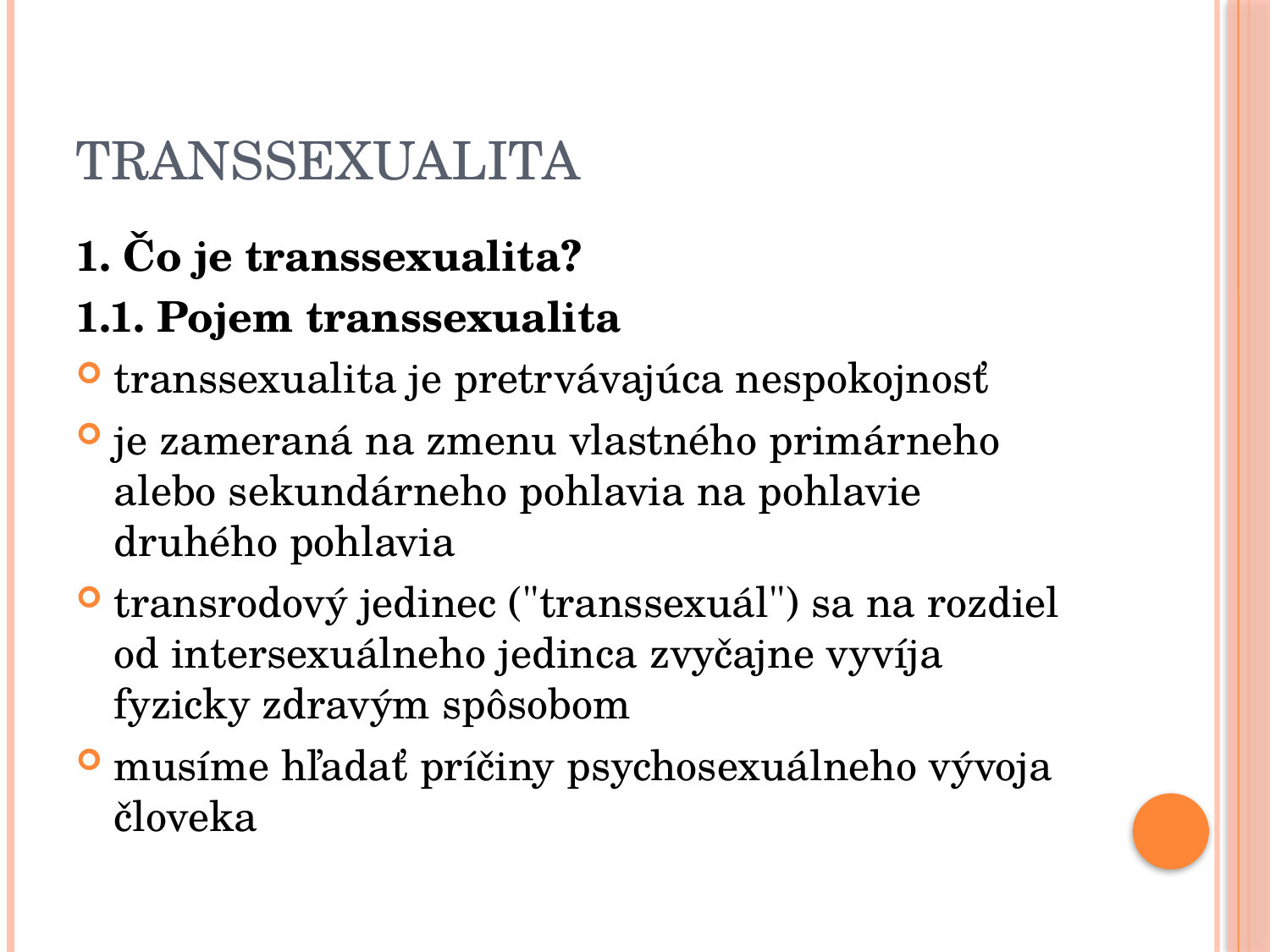

# Transsexualita
1. Čo je transsexualita?
1.1. Pojem transsexualita
transsexualita je pretrvávajúca nespokojnosť
je zameraná na zmenu vlastného primárneho alebo sekundárneho pohlavia na pohlavie druhého pohlavia
transrodový jedinec ("transsexuál") sa na rozdiel od intersexuálneho jedinca zvyčajne vyvíja fyzicky zdravým spôsobom
musíme hľadať príčiny psychosexuálneho vývoja človeka